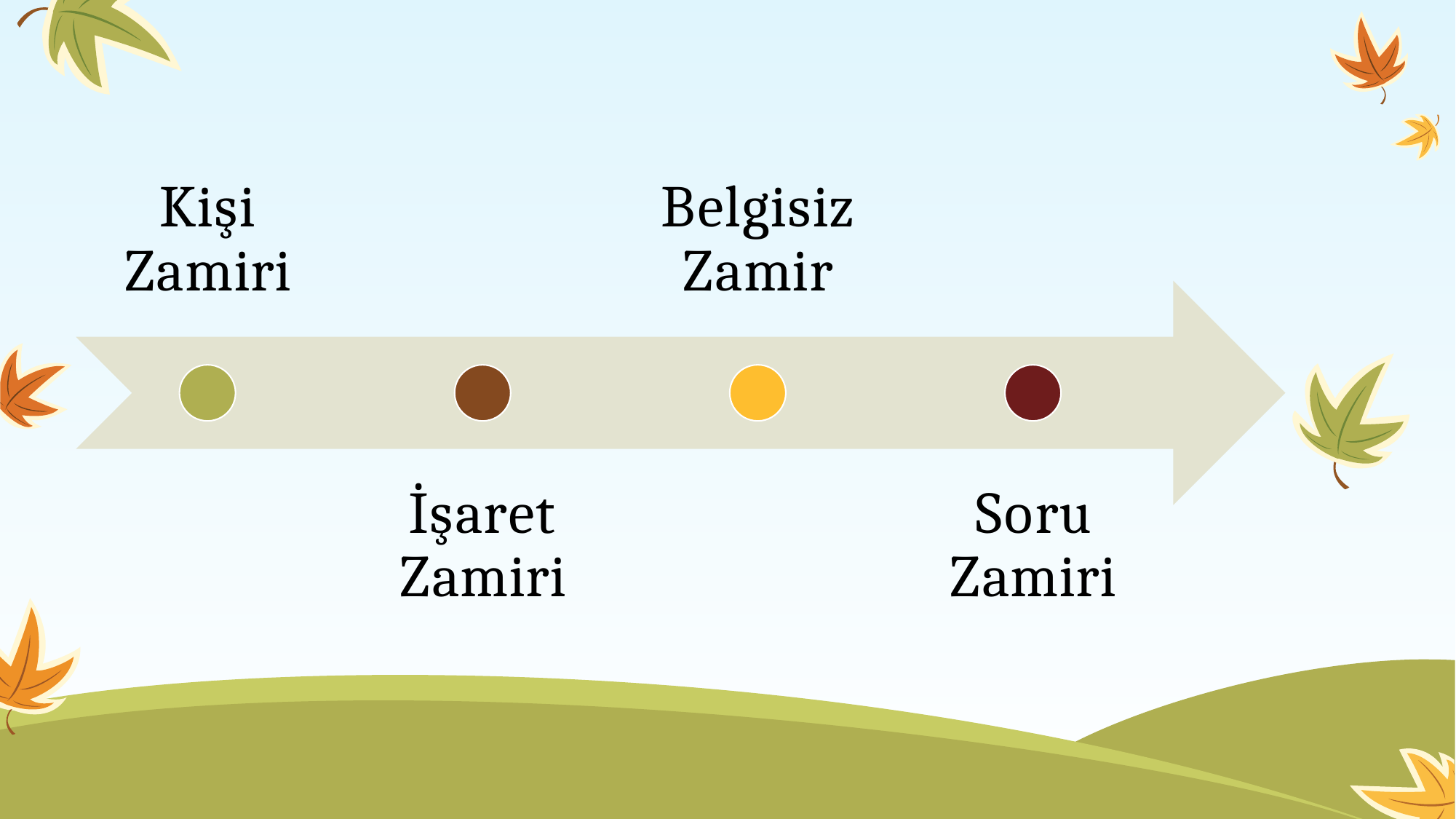

Kişi Zamiri
İşaret Zamiri
Belgisiz Zamir
Soru Zamiri